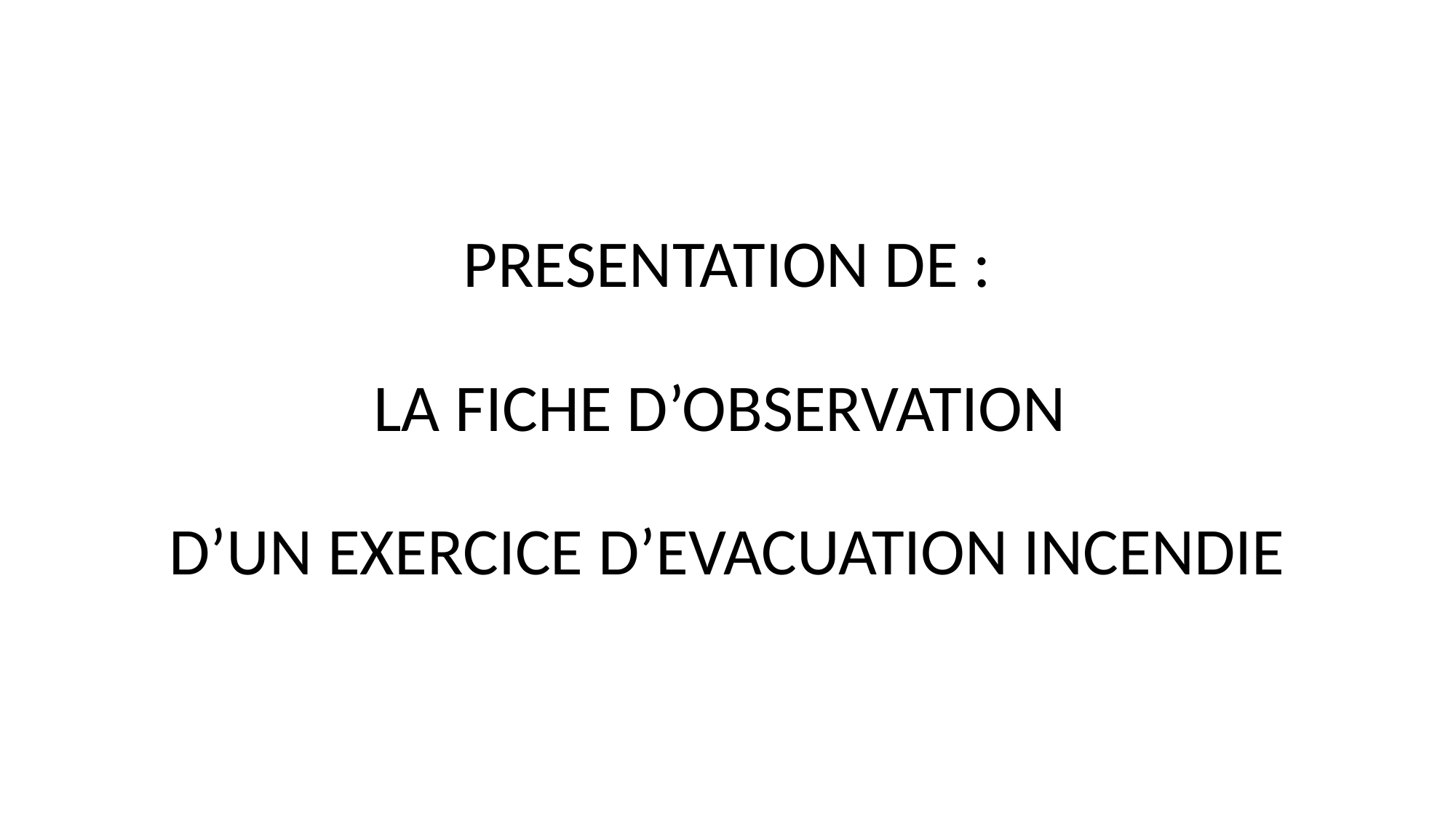

# PRESENTATION DE : LA FICHE D’OBSERVATION D’UN EXERCICE D’EVACUATION INCENDIE